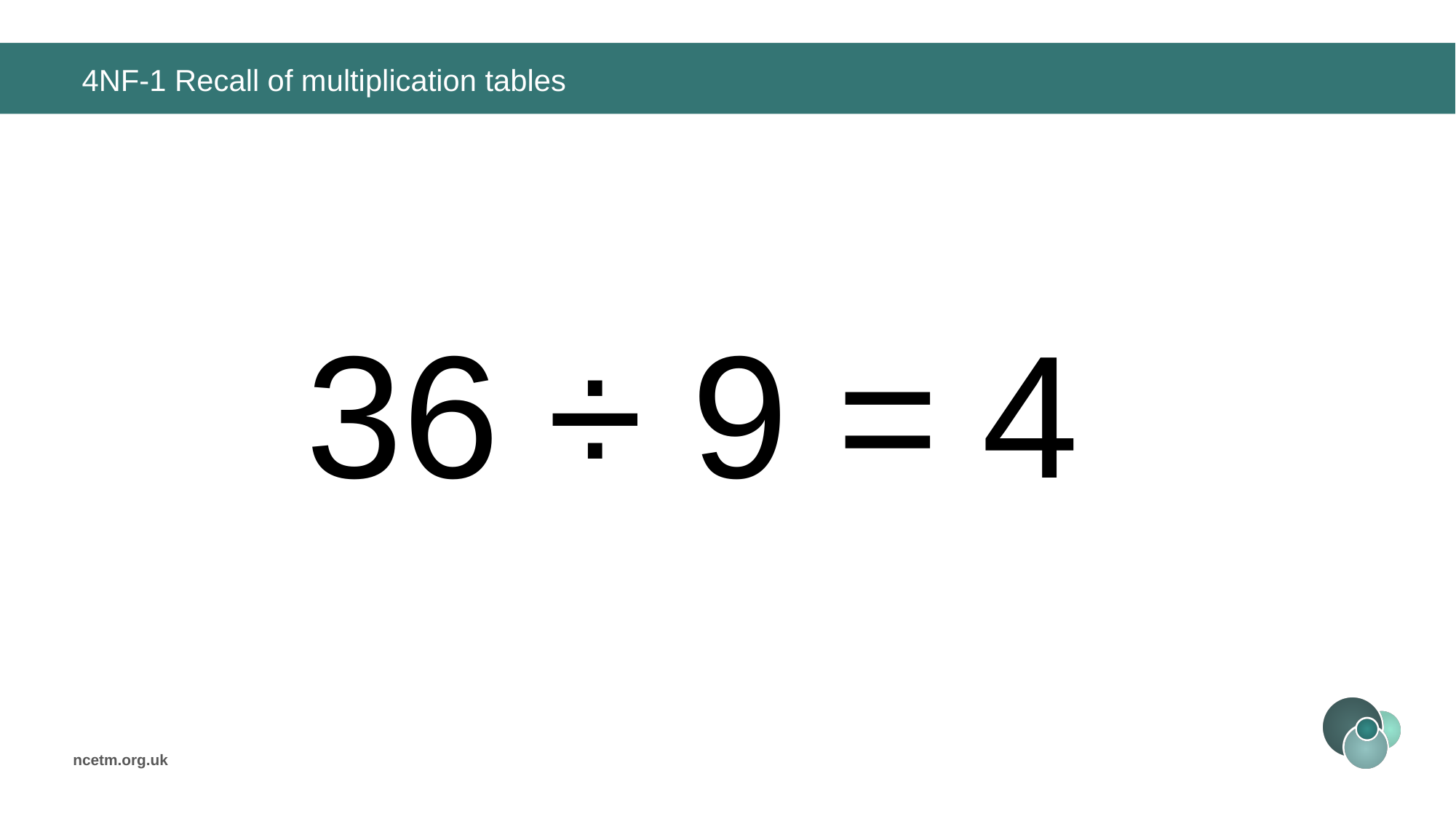

# 4NF-1 Recall of multiplication tables
36 ÷ 9 =
4